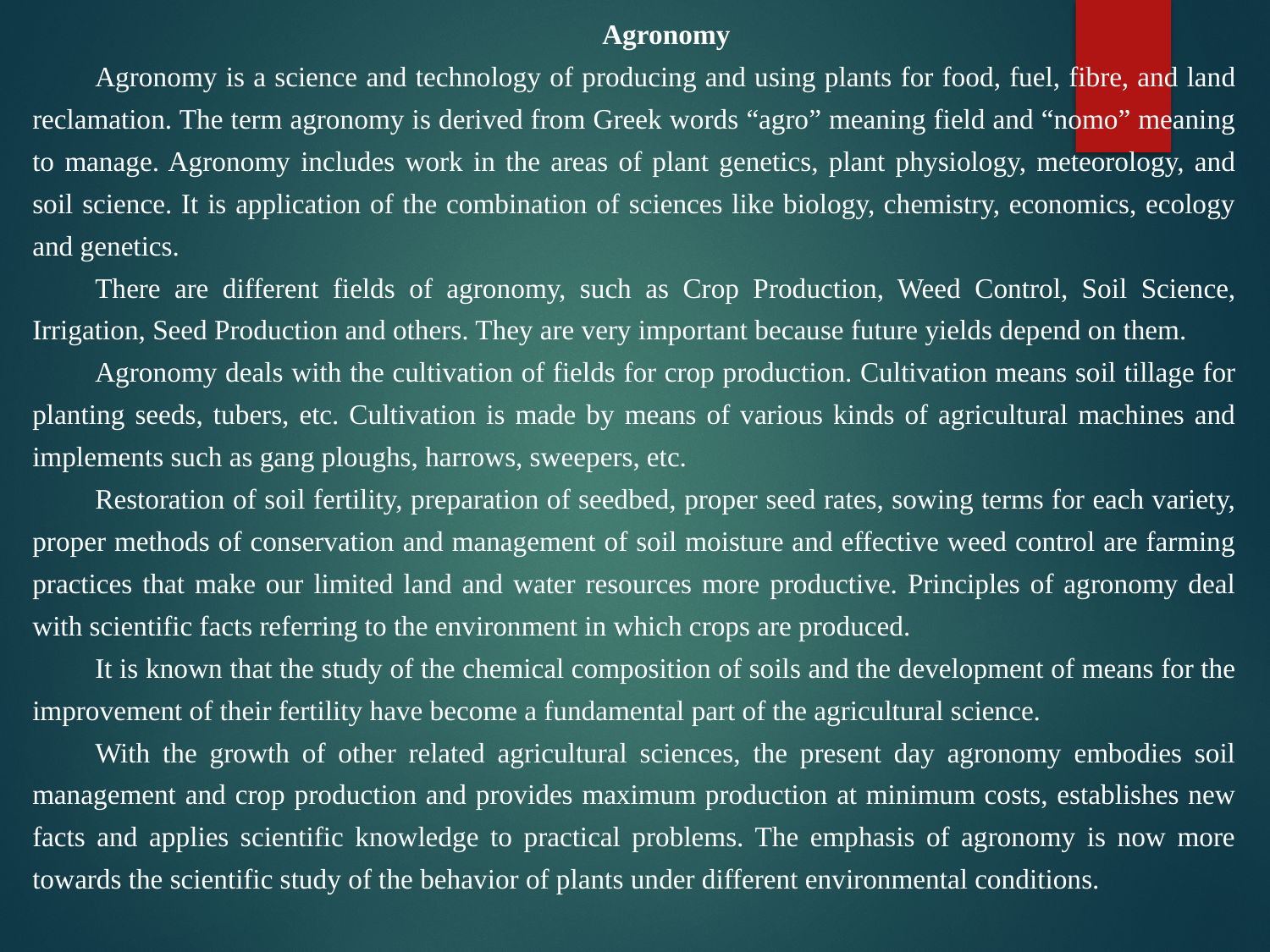

Agronomy
Agronomy is a science and technology of producing and using plants for food, fuel, fibre, and land reclamation. The term agronomy is derived from Greek words “agro” meaning field and “nomo” meaning to manage. Agronomy includes work in the areas of plant genetics, plant physiology, meteorology, and soil science. It is application of the combination of sciences like biology, chemistry, economics, ecology and genetics.
There are different fields of agronomy, such as Crop Production, Weed Control, Soil Science, Irrigation, Seed Production and others. They are very important because future yields depend on them.
Agronomy deals with the cultivation of fields for crop production. Cultivation means soil tillage for planting seeds, tubers, etc. Cultivation is made by means of various kinds of agricultural machines and implements such as gang ploughs, harrows, sweepers, etc.
Restoration of soil fertility, preparation of seedbed, proper seed rates, sowing terms for each variety, proper methods of conservation and management of soil moisture and effective weed control are farming practices that make our limited land and water resources more productive. Principles of agronomy deal with scientific facts referring to the environment in which crops are produced.
It is known that the study of the chemical composition of soils and the development of means for the improvement of their fertility have become a fundamental part of the agricultural science.
With the growth of other related agricultural sciences, the present day agronomy embodies soil management and crop production and provides maximum production at minimum costs, establishes new facts and applies scientific knowledge to practical problems. The emphasis of agronomy is now more towards the scientific study of the behavior of plants under different environmental conditions.